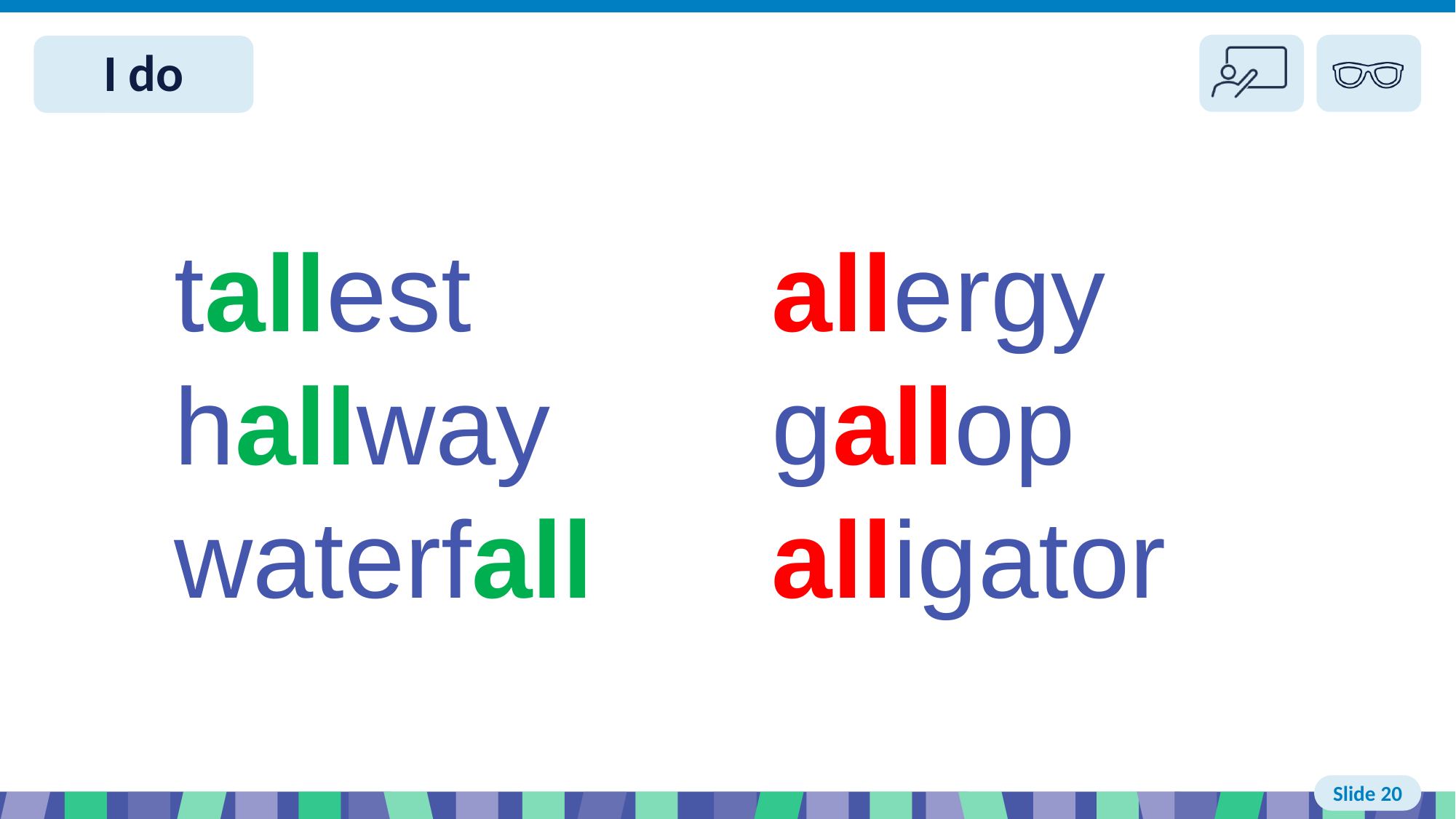

Slide 20 I do
tallest
hallway
waterfall
allergy
gallop
alligator